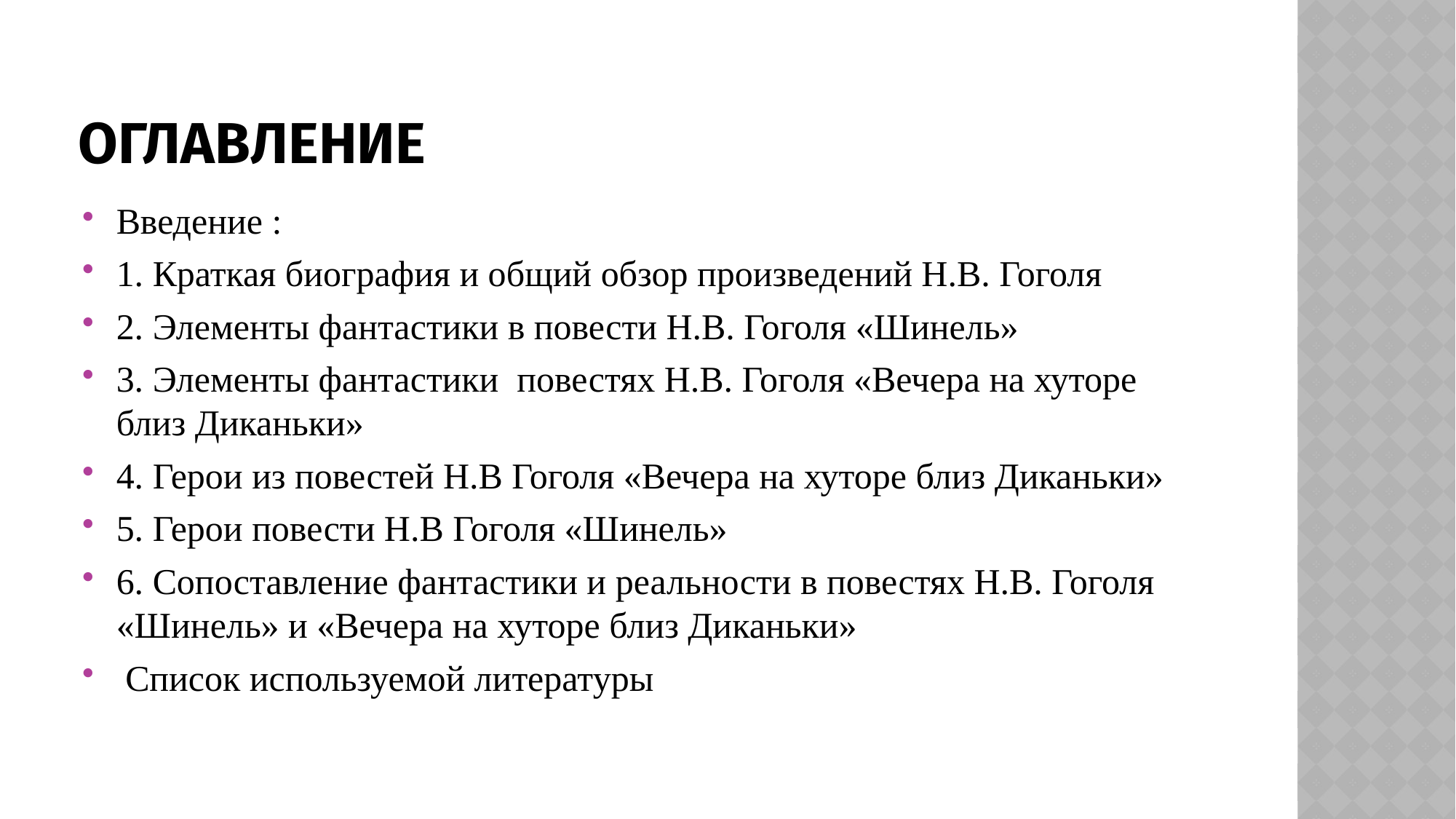

# Оглавление
Введение :
1. Краткая биография и общий обзор произведений Н.В. Гоголя
2. Элементы фантастики в повести Н.В. Гоголя «Шинель»
3. Элементы фантастики  повестях Н.В. Гоголя «Вечера на хуторе близ Диканьки»
4. Герои из повестей Н.В Гоголя «Вечера на хуторе близ Диканьки»
5. Герои повести Н.В Гоголя «Шинель»
6. Сопоставление фантастики и реальности в повестях Н.В. Гоголя «Шинель» и «Вечера на хуторе близ Диканьки»
 Список используемой литературы